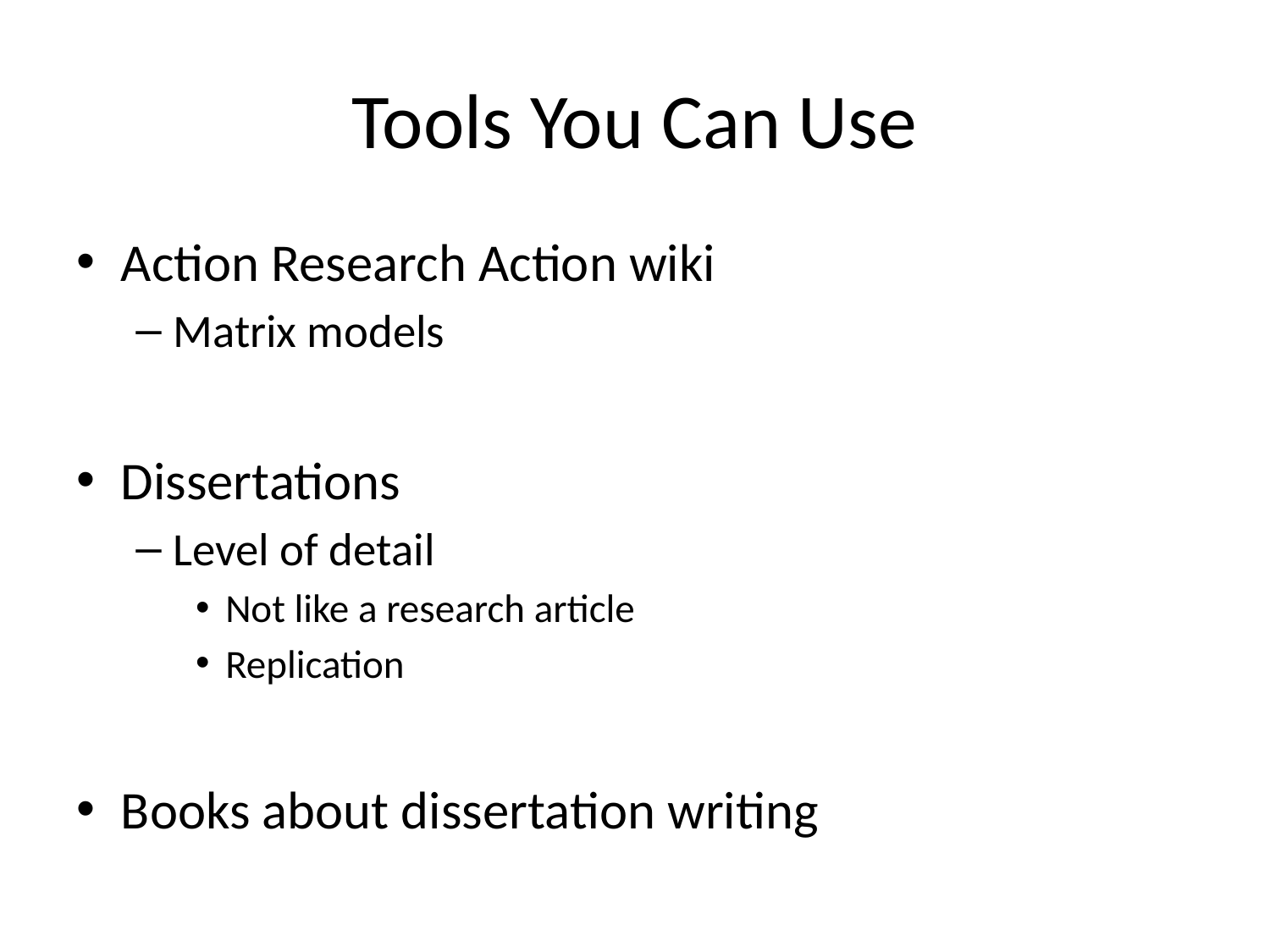

# Tools You Can Use
Action Research Action wiki
Matrix models

Dissertations
Level of detail
Not like a research article
Replication

Books about dissertation writing